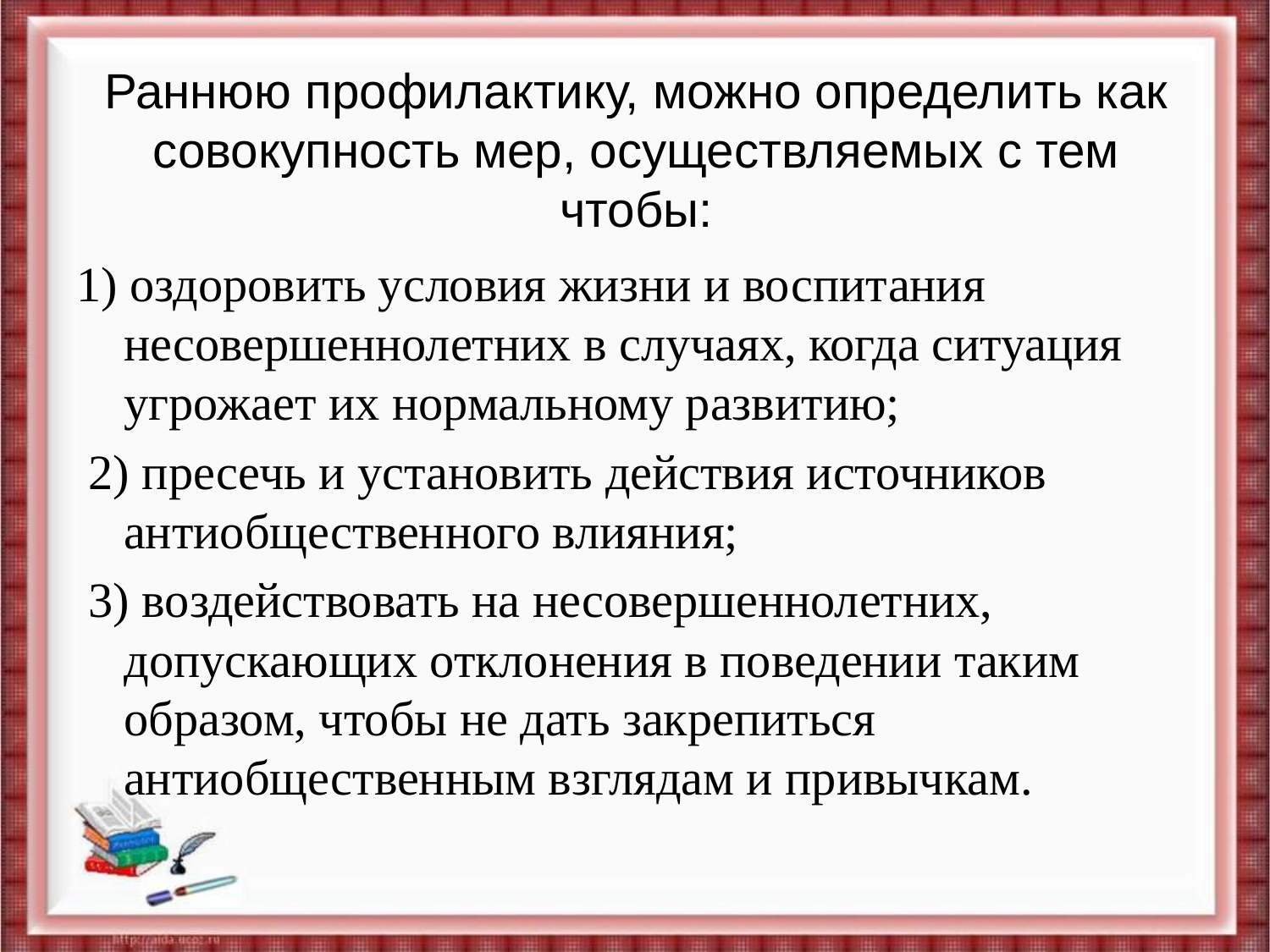

# Раннюю профилактику, можно определить как совокупность мер, осуществляемых с тем чтобы:
1) оздоровить условия жизни и воспитания несовершеннолетних в случаях, когда ситуация угрожает их нормальному развитию;
 2) пресечь и установить действия источников антиобщественного влияния;
 3) воздействовать на несовершеннолетних, допускающих отклонения в поведении таким образом, чтобы не дать закрепиться антиобщественным взглядам и привычкам.